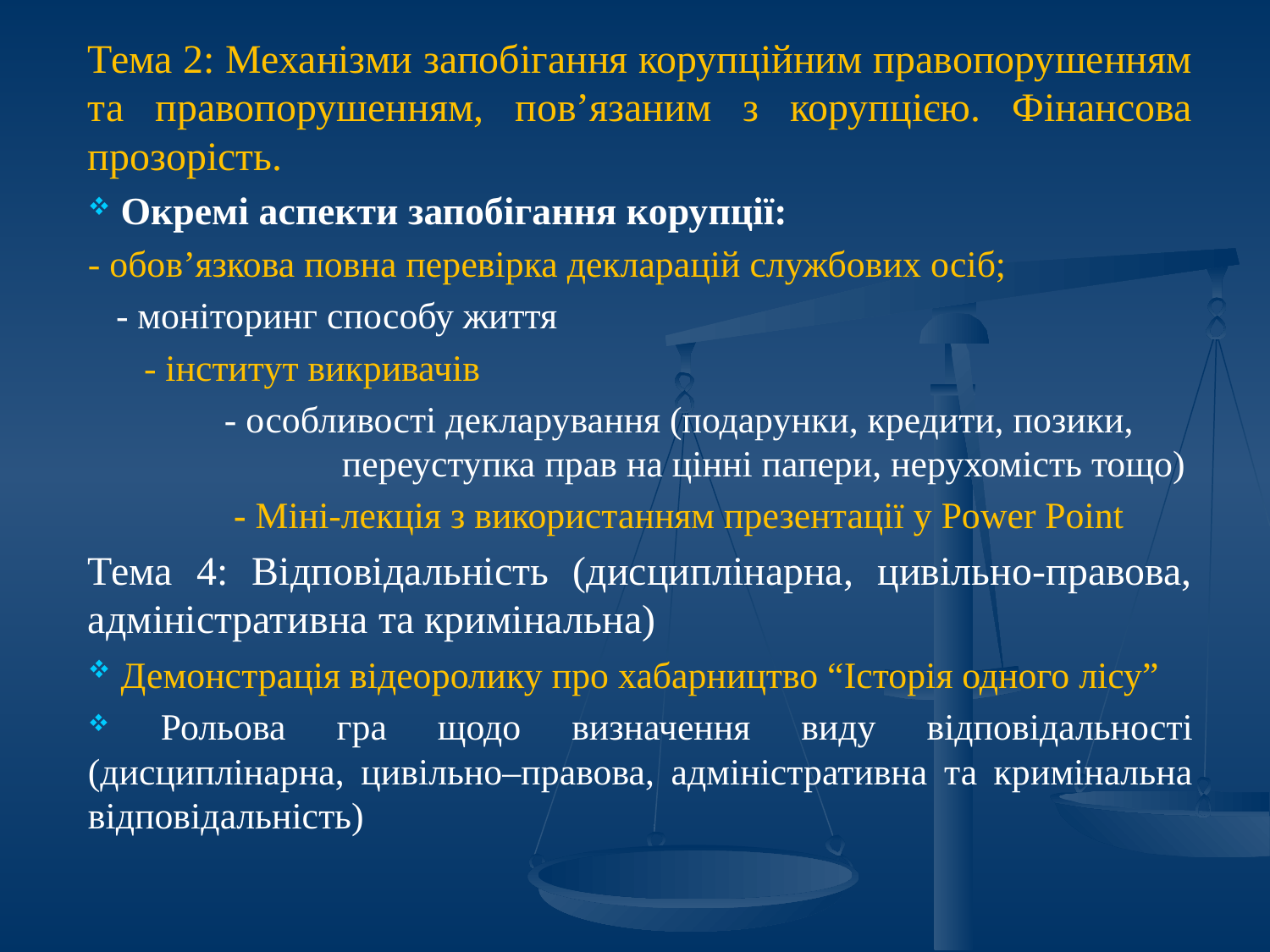

Тема 2: Механізми запобігання корупційним правопорушенням та правопорушенням, пов’язаним з корупцією. Фінансова прозорість.
 Окремі аспекти запобігання корупції:
- обов’язкова повна перевірка декларацій службових осіб;
   - моніторинг способу життя
      - інститут викривачів
	 - особливості декларування (подарунки, кредити, позики, 		переуступка прав на цінні папери, нерухомість тощо)
	  - Міні-лекція з використанням презентації у Power Point
Тема 4: Відповідальність (дисциплінарна, цивільно-правова, адміністративна та кримінальна)
 Демонстрація відеоролику про хабарництво “Історія одного лісу”
 Рольова гра щодо визначення виду відповідальності (дисциплінарна, цивільно–правова, адміністративна та кримінальна відповідальність)